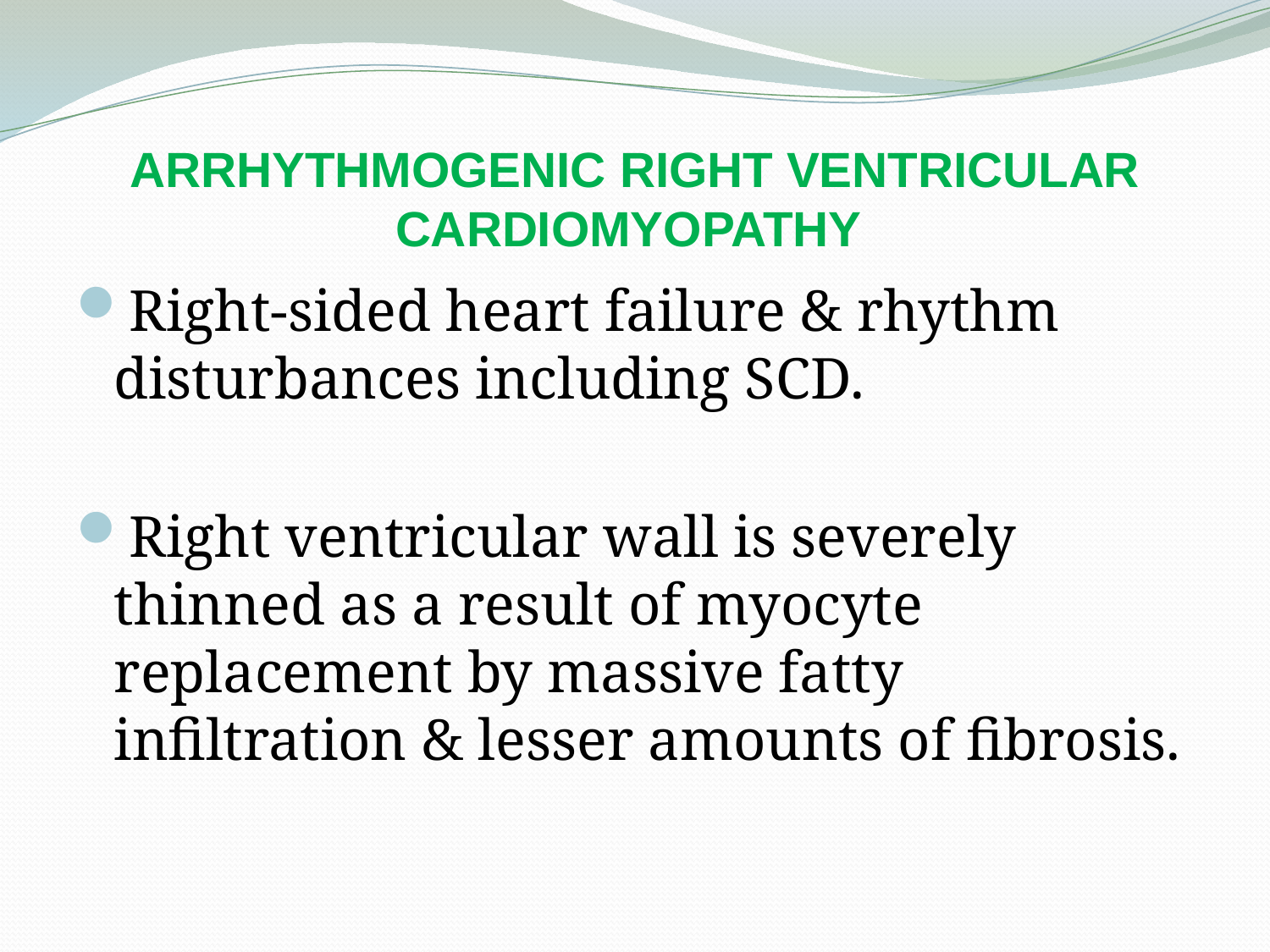

# ARRHYTHMOGENIC RIGHT VENTRICULAR CARDIOMYOPATHY
Right-sided heart failure & rhythm disturbances including SCD.

Right ventricular wall is severely thinned as a result of myocyte replacement by massive fatty infiltration & lesser amounts of fibrosis.